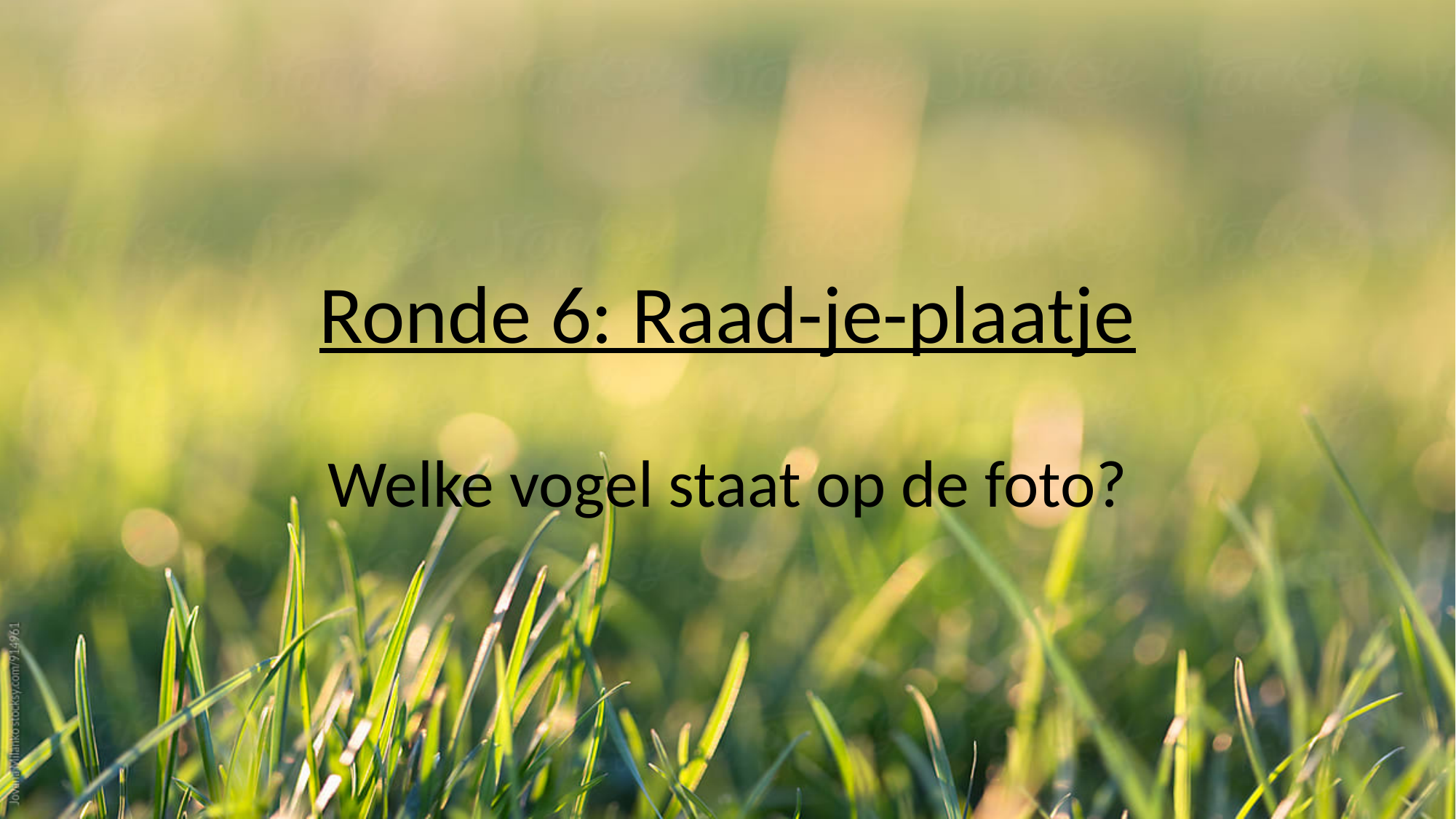

# Ronde 6: Raad-je-plaatje Welke vogel staat op de foto?